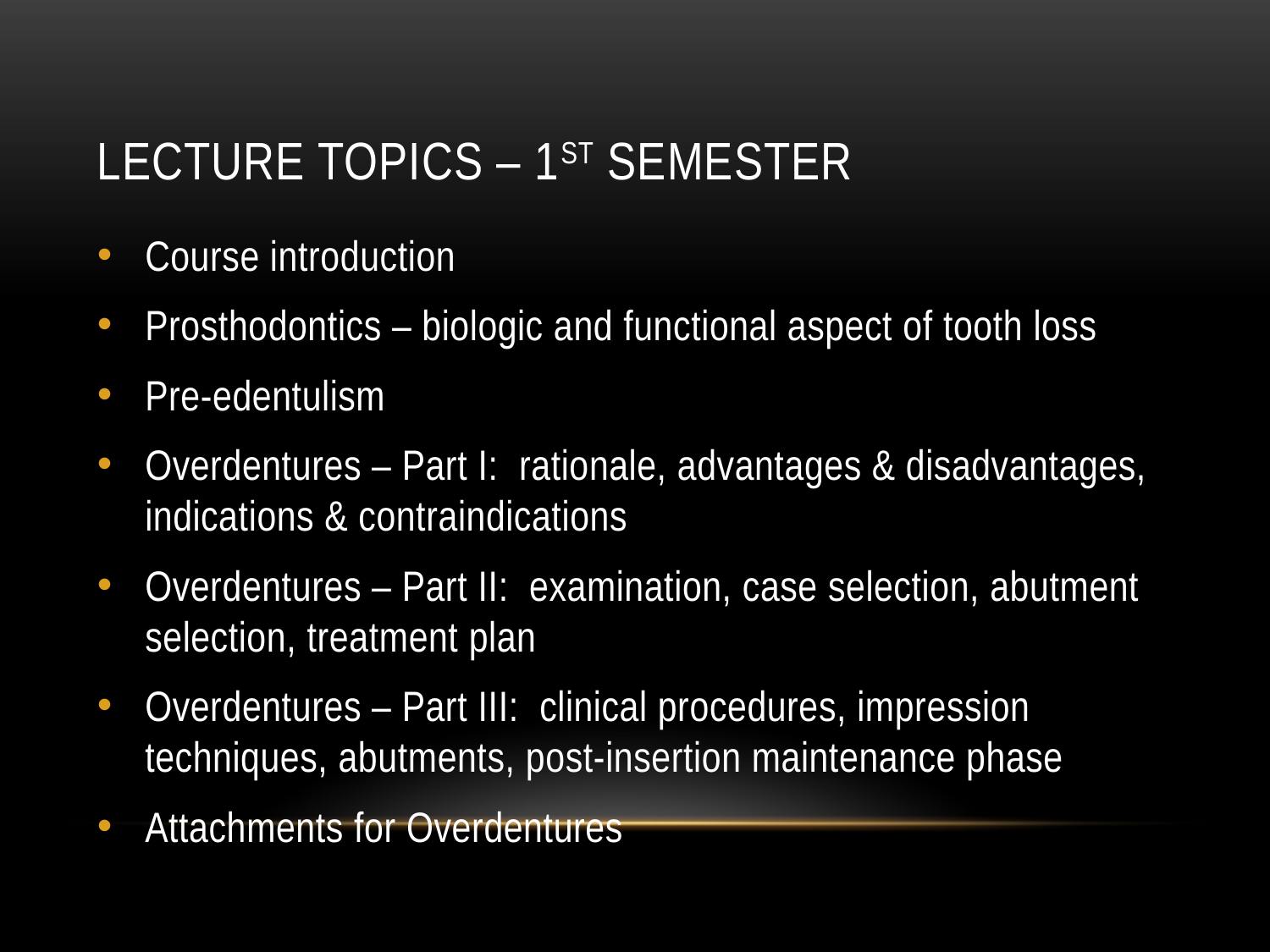

# Lecture topics – 1st Semester
Course introduction
Prosthodontics – biologic and functional aspect of tooth loss
Pre-edentulism
Overdentures – Part I:  rationale, advantages & disadvantages, indications & contraindications
Overdentures – Part II:  examination, case selection, abutment selection, treatment plan
Overdentures – Part III:  clinical procedures, impression techniques, abutments, post-insertion maintenance phase
Attachments for Overdentures